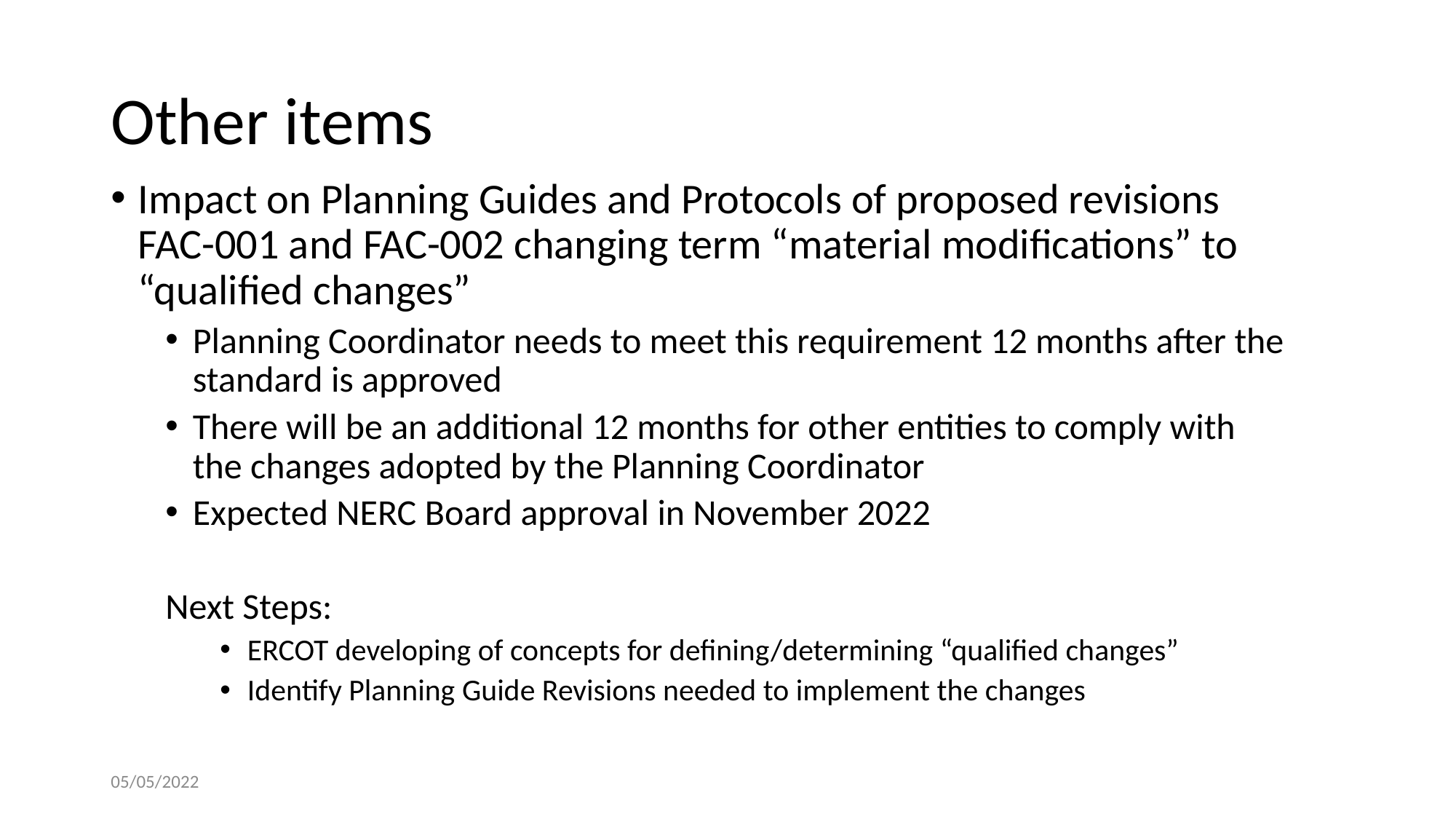

# Other items
Impact on Planning Guides and Protocols of proposed revisions FAC-001 and FAC-002 changing term “material modifications” to “qualified changes”
Planning Coordinator needs to meet this requirement 12 months after the standard is approved
There will be an additional 12 months for other entities to comply with the changes adopted by the Planning Coordinator
Expected NERC Board approval in November 2022

Next Steps:
ERCOT developing of concepts for defining/determining “qualified changes”
Identify Planning Guide Revisions needed to implement the changes

05/05/2022